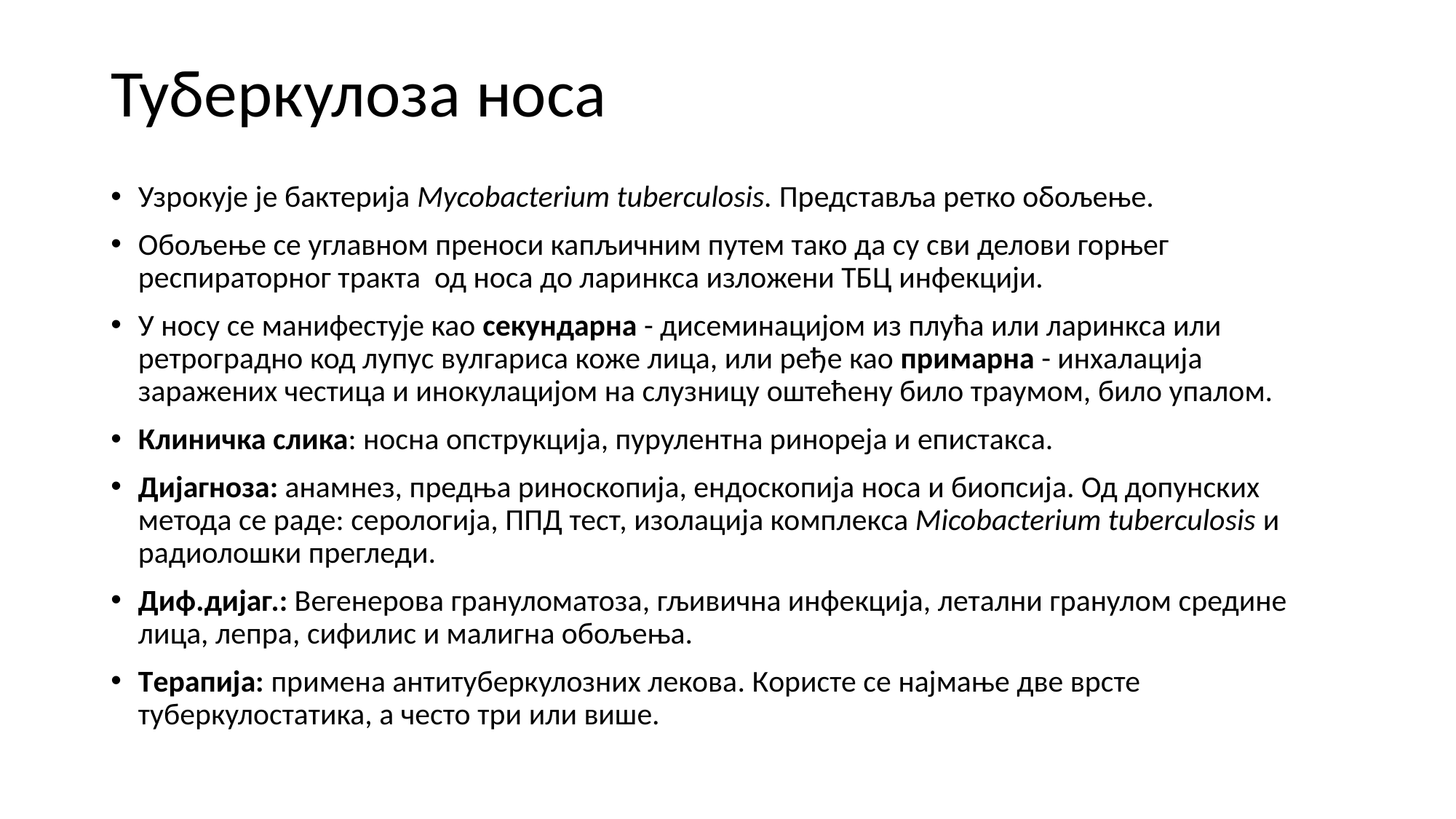

# Туберкулоза носа
Узрокује је бактерија Mycobacterium tuberculosis. Представља ретко обољење.
Обољење се углавном преноси капљичним путем тако да су сви делови горњег респираторног тракта  од носа до ларинкса изложени ТБЦ инфекцији.
У носу се манифестује као секундарна - дисеминацијом из плућа или ларинкса или ретроградно код лупус вулгариса коже лица, или ређе као примарна - инхалација заражених честица и инокулацијом на слузницу оштећену било траумом, било упалом.
Клиничка слика: носна опструкција, пурулентна ринореја и епистакса.
Дијагноза: анамнез, предња риноскопија, ендоскопија носа и биопсија. Од допунских метода се раде: серологија, ППД тест, изолација комплекса Micobacterium tuberculosis и радиолошки прегледи.
Диф.дијаг.: Вегенерова грануломатоза, гљивична инфекција, летални гранулом средине лица, лепра, сифилис и малигна обољења.
Терапија: примена антитуберкулозних лекова. Користе се најмање две врсте туберкулостатика, а често три или више.